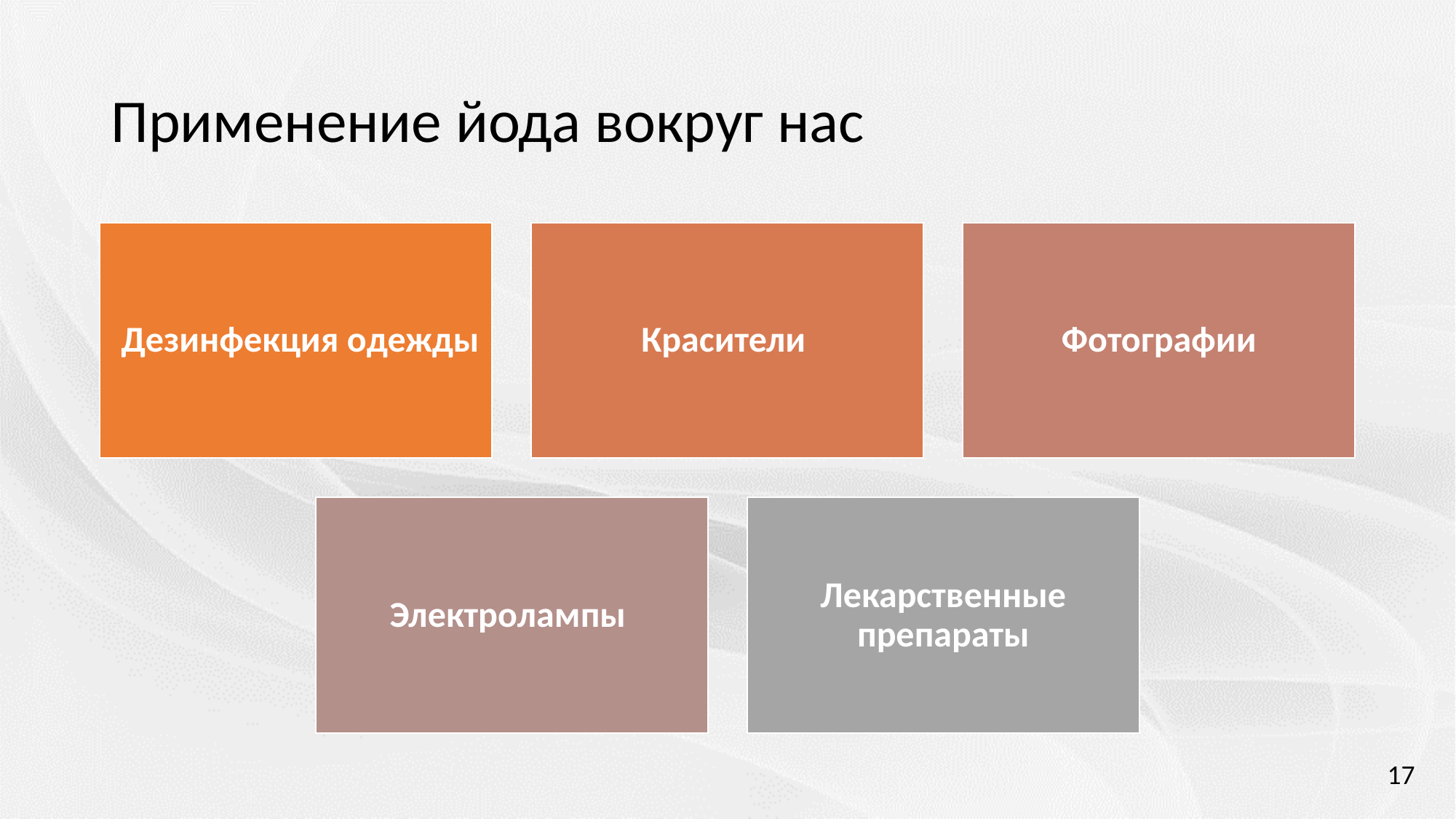

# Применение йода вокруг нас
 Дезинфекция одежды
Красители
Фотографии
Электролампы
Лекарственные препараты
17